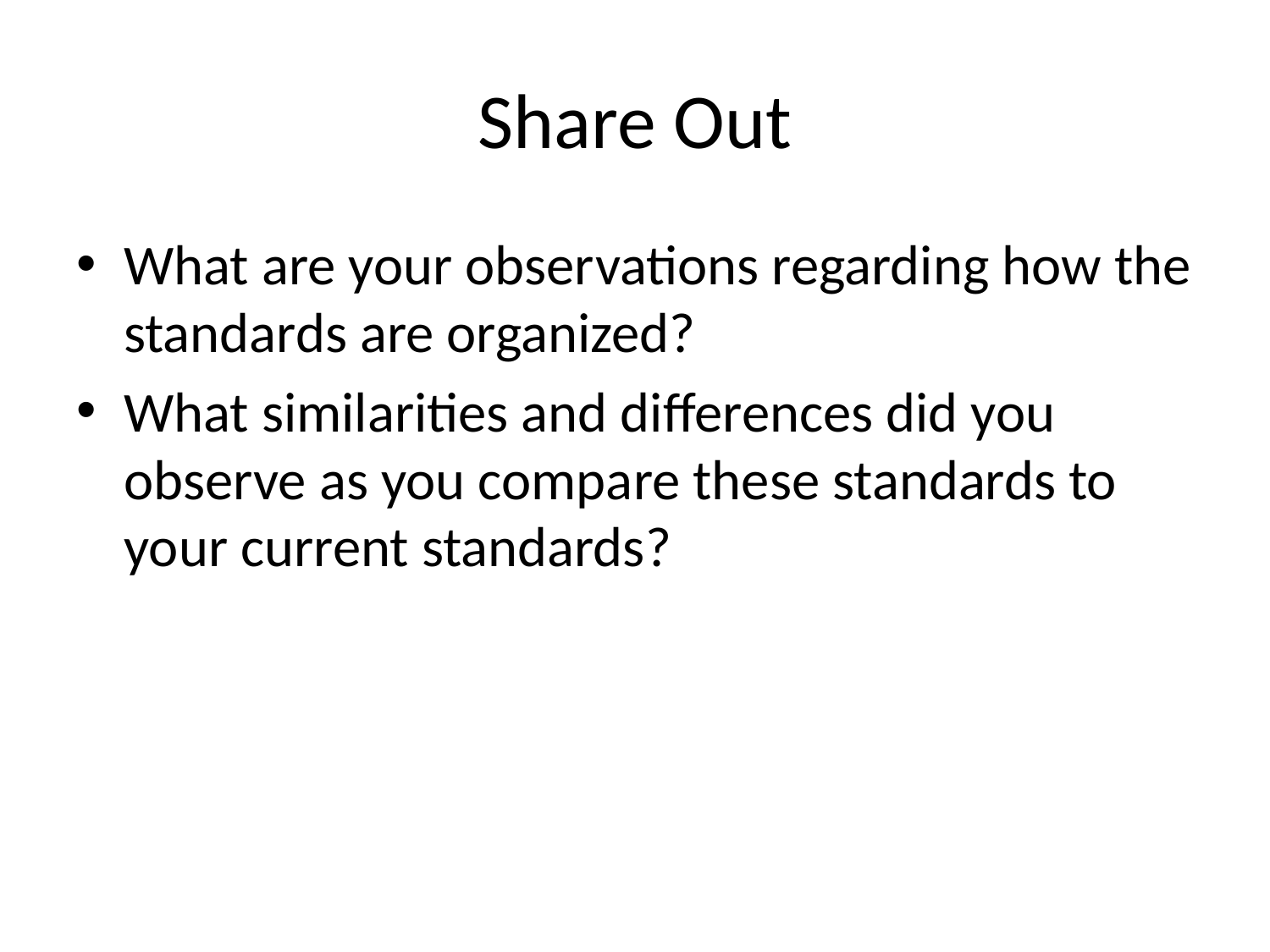

# Share Out
What are your observations regarding how the standards are organized?
What similarities and differences did you observe as you compare these standards to your current standards?